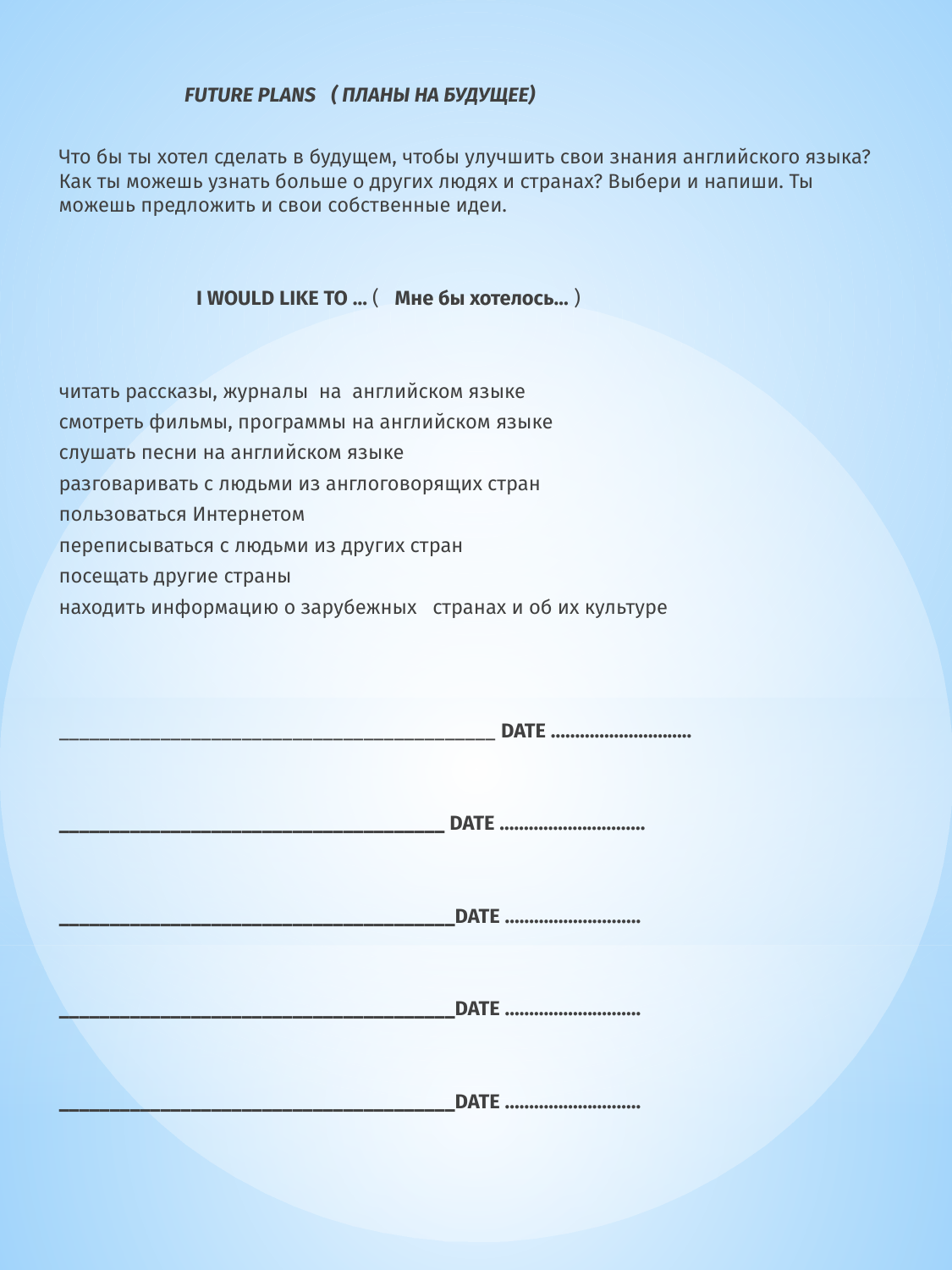

FUTURE PLANS   ( ПЛАНЫ НА БУДУЩЕЕ)

Что бы ты хотел сделать в будущем, чтобы улучшить свои знания английского языка? Как ты можешь узнать больше о других людях и странах? Выбери и напиши. Ты можешь предложить и свои собственные идеи.

                          I WOULD LIKE TO … (   Мне бы хотелось… )

читать рассказы, журналы  на  английском языке
смотреть фильмы, программы на английском языке
слушать песни на английском языке
разговаривать с людьми из англоговорящих стран
пользоваться Интернетом
переписываться с людьми из других стран
посещать другие страны
находить информацию о зарубежных   странах и об их культуре

___________________________________________ DATE ………………………..

______________________________________ DATE ……………………......

_______________________________________DATE ……………………….

_______________________________________DATE ……………………….

_______________________________________DATE ……………………….